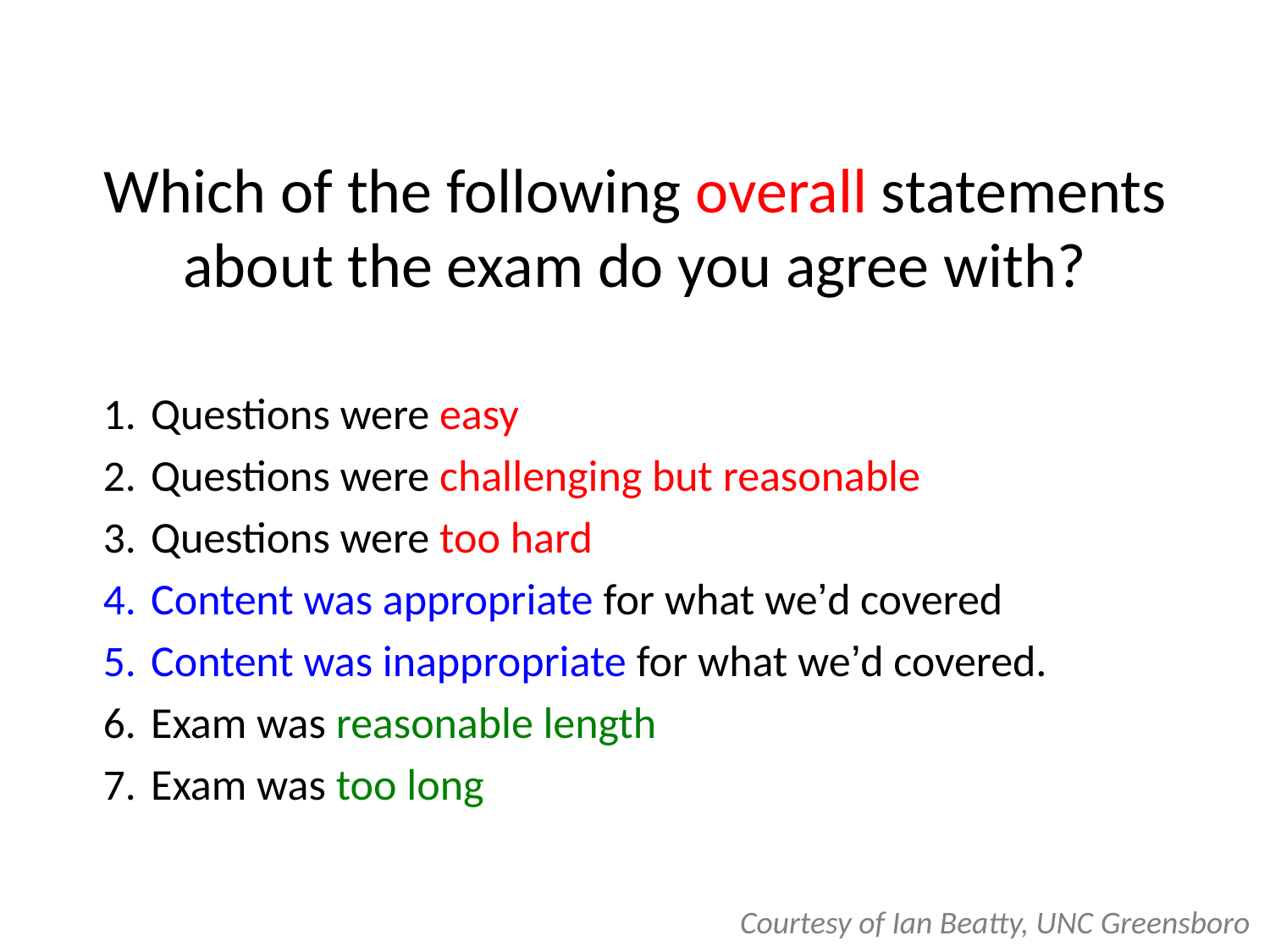

# Which of the following overall statements about the exam do you agree with?
Questions were easy
Questions were challenging but reasonable
Questions were too hard
Content was appropriate for what we’d covered
Content was inappropriate for what we’d covered.
Exam was reasonable length
Exam was too long
Courtesy of Ian Beatty, UNC Greensboro